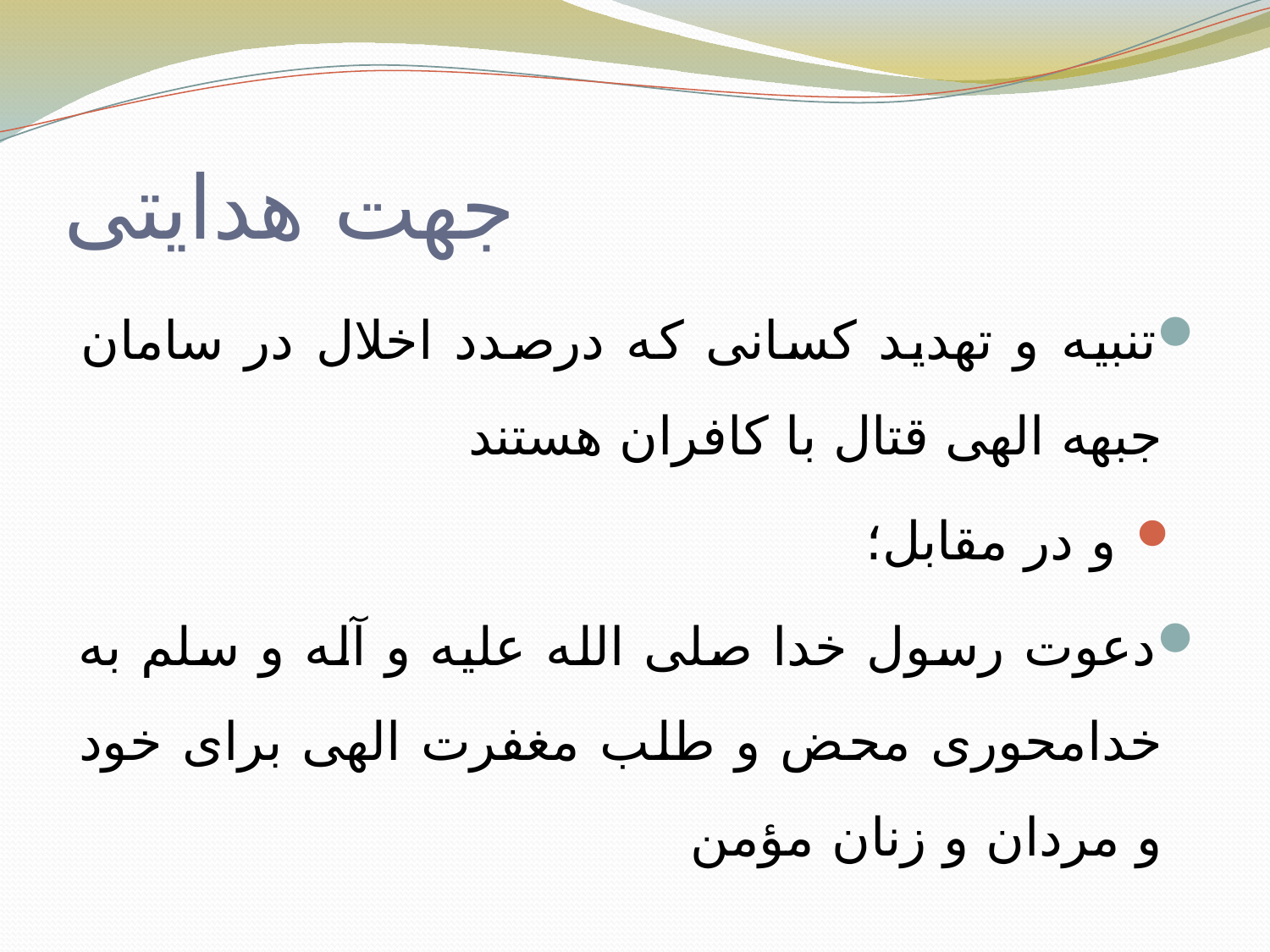

# جهت هدایتی
تنبیه و تهدید کسانی که درصدد اخلال در سامان جبهه الهی قتال با کافران هستند
و در مقابل؛
دعوت رسول خدا صلی الله علیه و آله و سلم به خدامحوری محض و طلب مغفرت الهی برای خود و مردان و زنان مؤمن